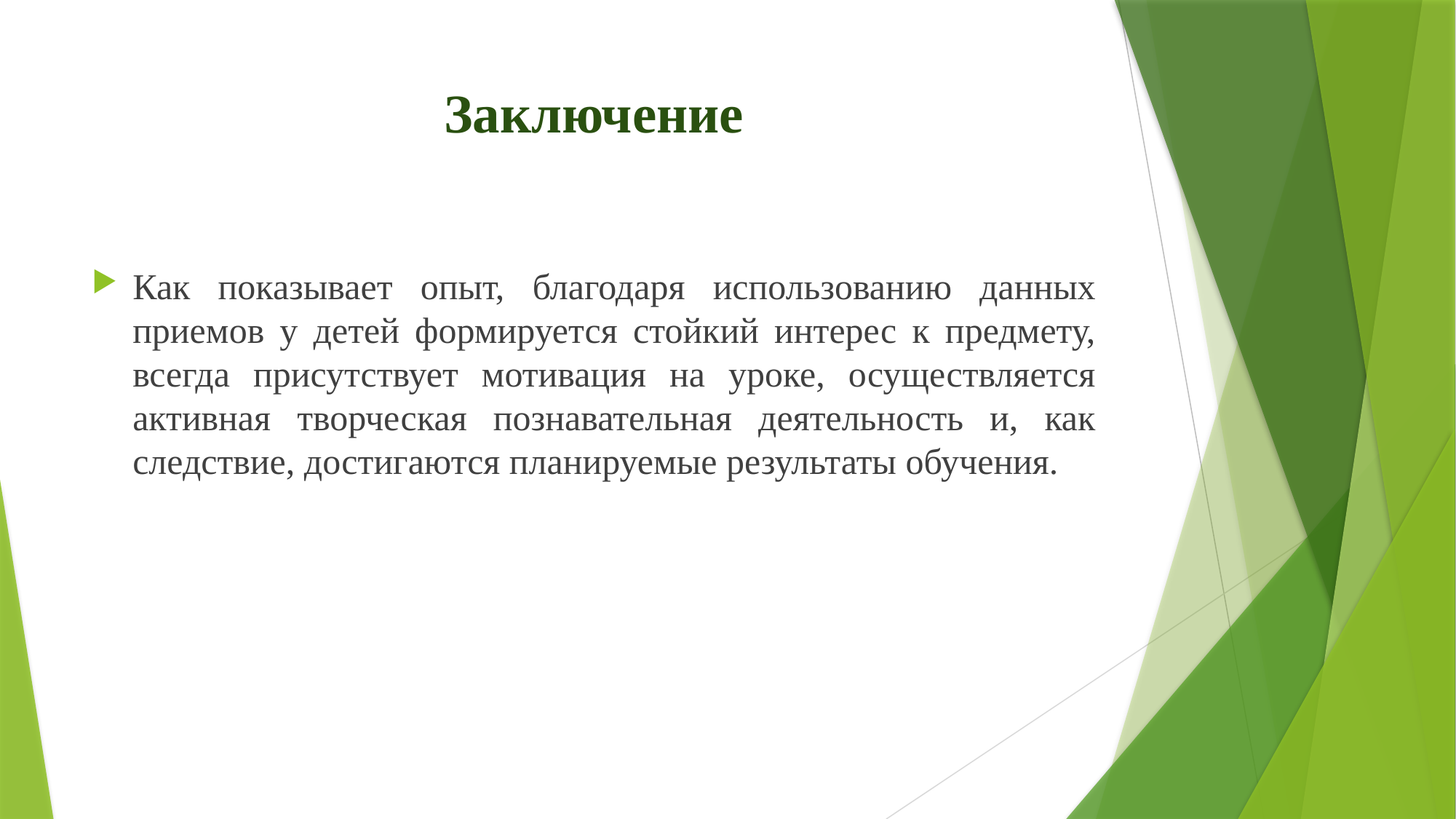

# Заключение
Как показывает опыт, благодаря использованию данных приемов у детей формируется стойкий интерес к предмету, всегда присутствует мотивация на уроке, осуществляется активная творческая познавательная деятельность и, как следствие, достигаются планируемые результаты обучения.